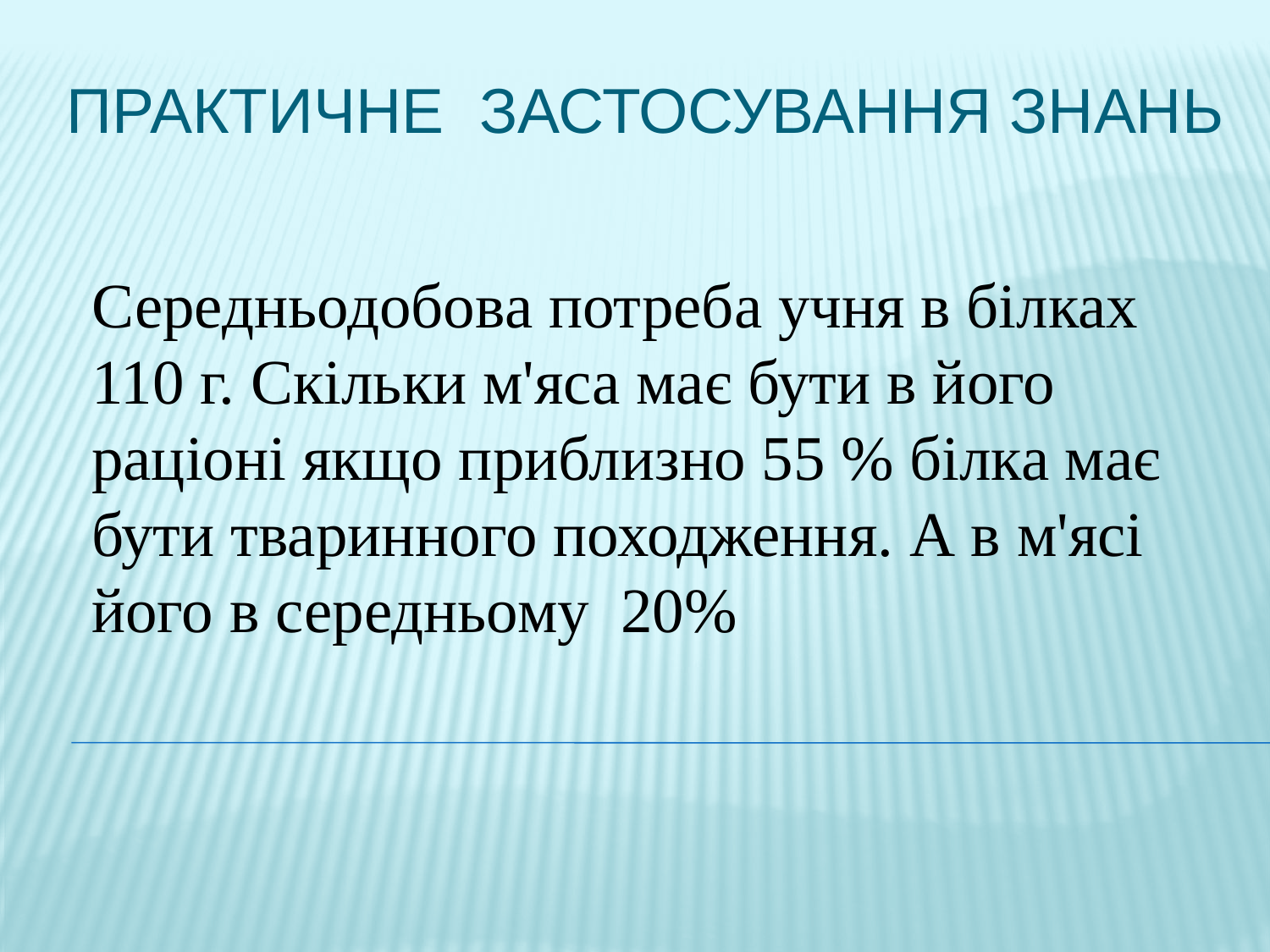

Практичне  застосування ЗНАНЬ
Середньодобова потреба учня в білках 110 г. Скільки м'яса має бути в його раціоні якщо приблизно 55 % білка має бути тваринного походження. А в м'ясі його в середньому  20%